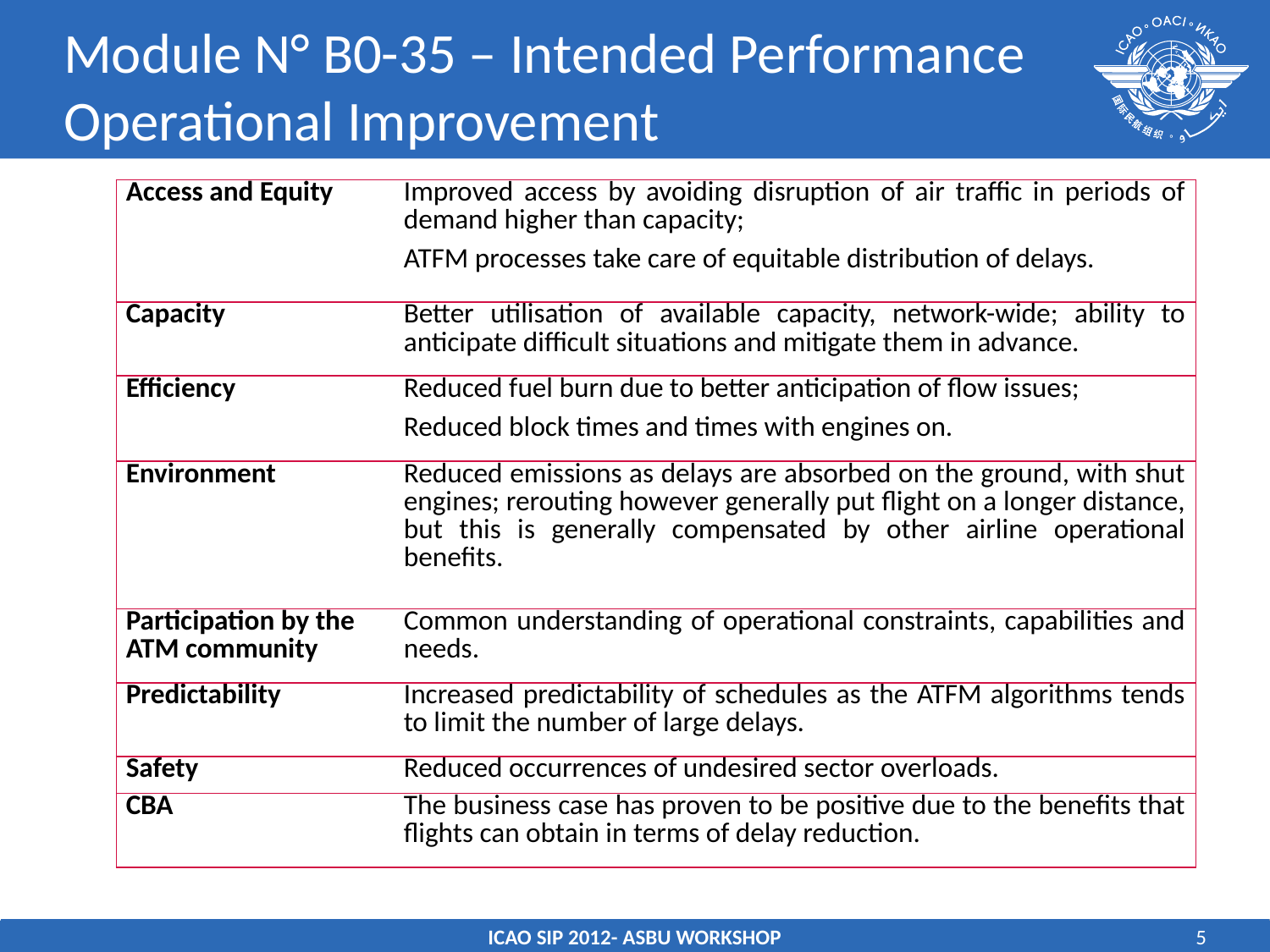

# Module N° B0-35 – Intended Performance Operational Improvement
| Access and Equity | Improved access by avoiding disruption of air traffic in periods of demand higher than capacity; ATFM processes take care of equitable distribution of delays. |
| --- | --- |
| Capacity | Better utilisation of available capacity, network-wide; ability to anticipate difficult situations and mitigate them in advance. |
| Efficiency | Reduced fuel burn due to better anticipation of flow issues; Reduced block times and times with engines on. |
| Environment | Reduced emissions as delays are absorbed on the ground, with shut engines; rerouting however generally put flight on a longer distance, but this is generally compensated by other airline operational benefits. |
| Participation by the ATM community | Common understanding of operational constraints, capabilities and needs. |
| Predictability | Increased predictability of schedules as the ATFM algorithms tends to limit the number of large delays. |
| Safety | Reduced occurrences of undesired sector overloads. |
| CBA | The business case has proven to be positive due to the benefits that flights can obtain in terms of delay reduction. |
ICAO SIP 2012- ASBU WORKSHOP
5